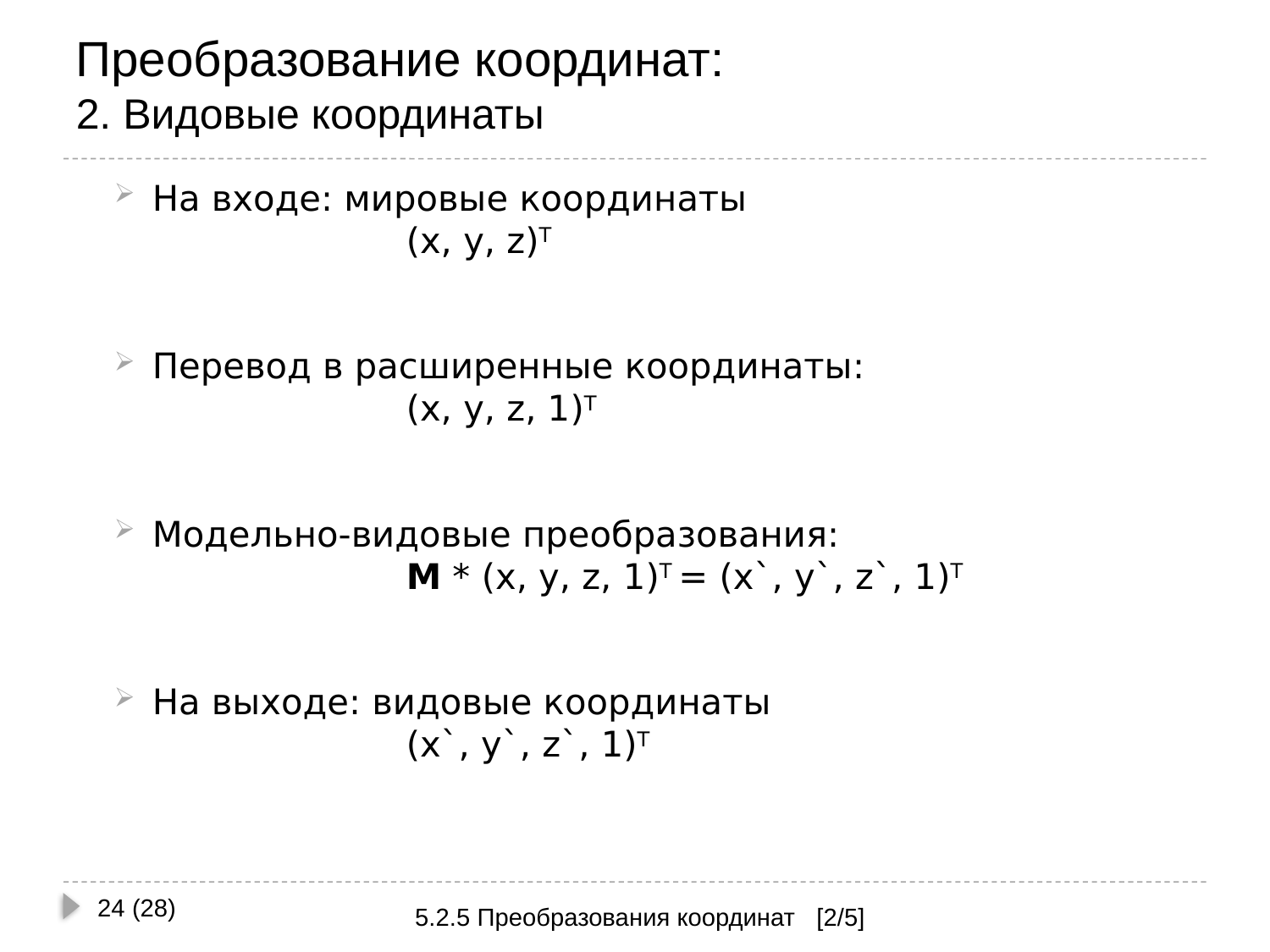

# Преобразование координат: 2. Видовые координаты
На входе: мировые координаты
			(x, y, z)T

Перевод в расширенные координаты:
			(x, y, z, 1)T

Модельно-видовые преобразования:
			M * (x, y, z, 1)T = (x`, y`, z`, 1)T

На выходе: видовые координаты
			(x`, y`, z`, 1)T

24 (28)
5.2.5 Преобразования координат   [2/5]